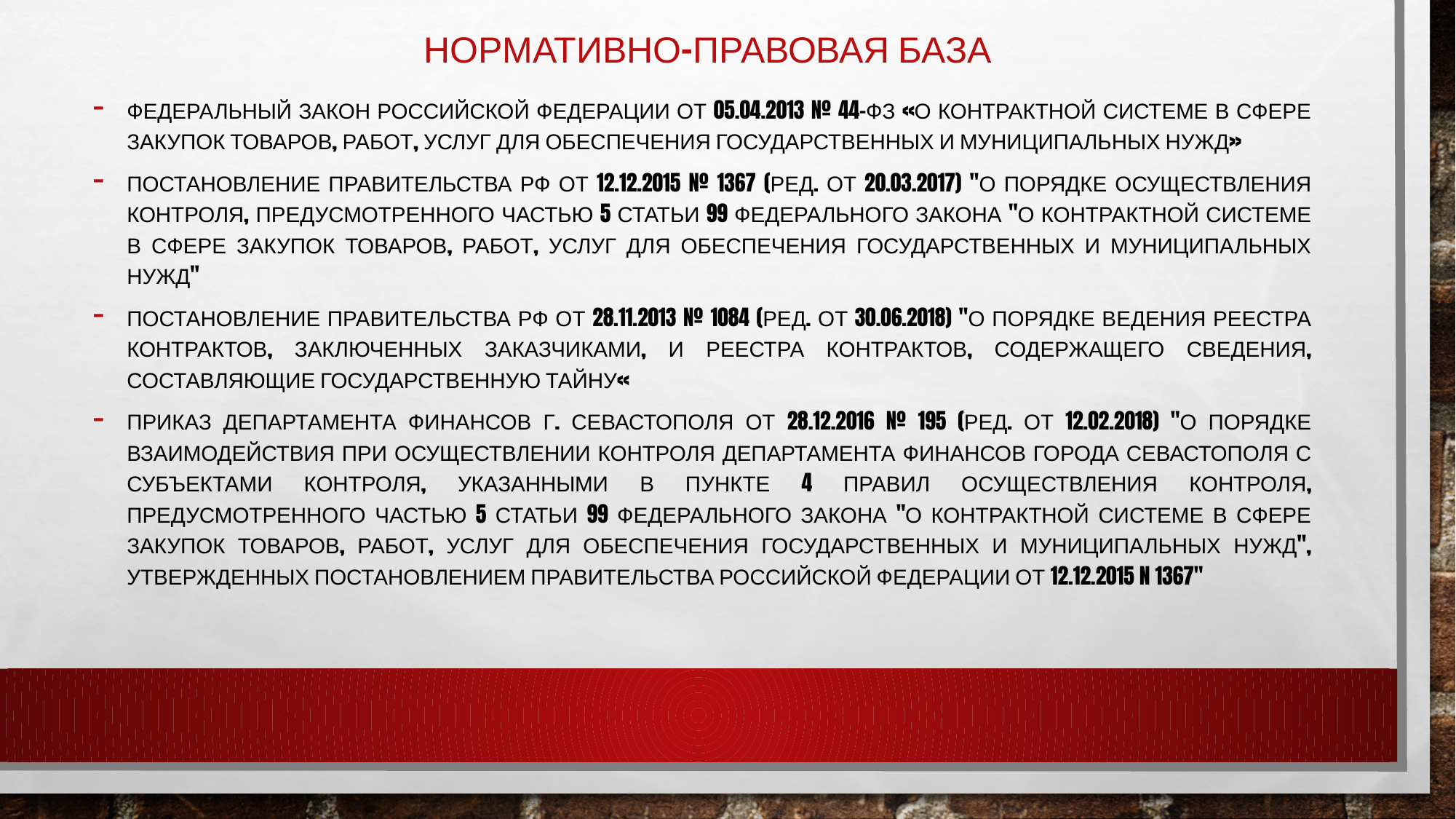

# Нормативно-правовая база
Федеральный закон российской федерации от 05.04.2013 № 44-фз «О КОНТРАКТНОЙ СИСТЕМЕ В СФЕРЕ ЗАКУПОК ТОВАРОВ, РАБОТ, УСЛУГ ДЛЯ ОБЕСПЕЧЕНИЯ ГОСУДАРСТВЕННЫХ И МУНИЦИПАЛЬНЫХ НУЖД»
Постановление Правительства РФ от 12.12.2015 № 1367 (ред. от 20.03.2017) "О порядке осуществления контроля, предусмотренного частью 5 статьи 99 Федерального закона "О контрактной системе в сфере закупок товаров, работ, услуг для обеспечения государственных и муниципальных нужд"
Постановление Правительства РФ от 28.11.2013 № 1084 (ред. от 30.06.2018) "О порядке ведения реестра контрактов, заключенных заказчиками, и реестра контрактов, содержащего сведения, составляющие государственную тайну«
Приказ Департамента финансов г. Севастополя от 28.12.2016 № 195 (ред. от 12.02.2018) "О порядке взаимодействия при осуществлении контроля Департамента финансов города Севастополя с субъектами контроля, указанными в пункте 4 Правил осуществления контроля, предусмотренного частью 5 статьи 99 Федерального закона "О контрактной системе в сфере закупок товаров, работ, услуг для обеспечения государственных и муниципальных нужд", утвержденных постановлением Правительства Российской Федерации от 12.12.2015 N 1367"